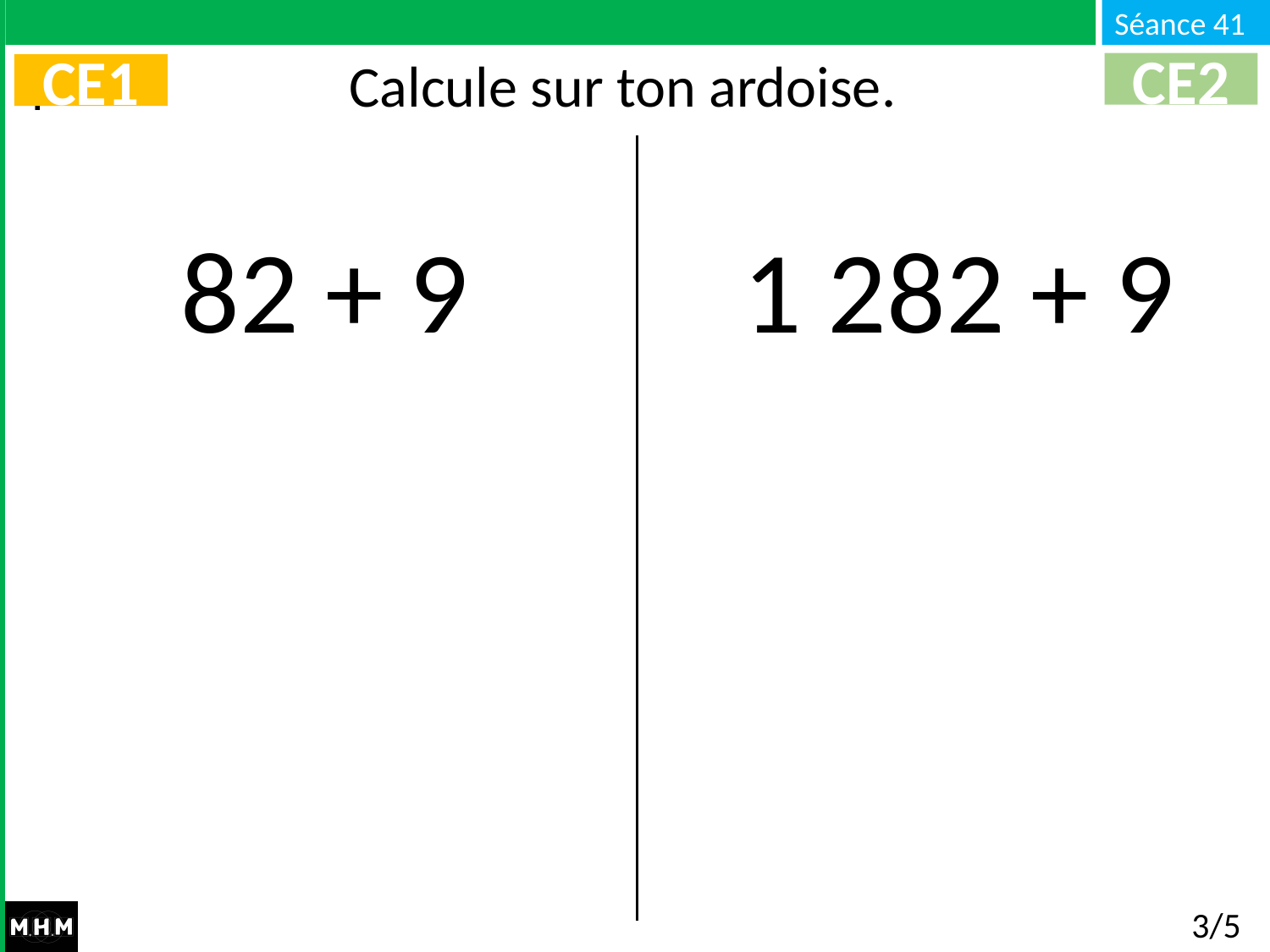

# Calcule sur ton ardoise.
CE2
CE1
82 + 9
1 282 + 9
3/5